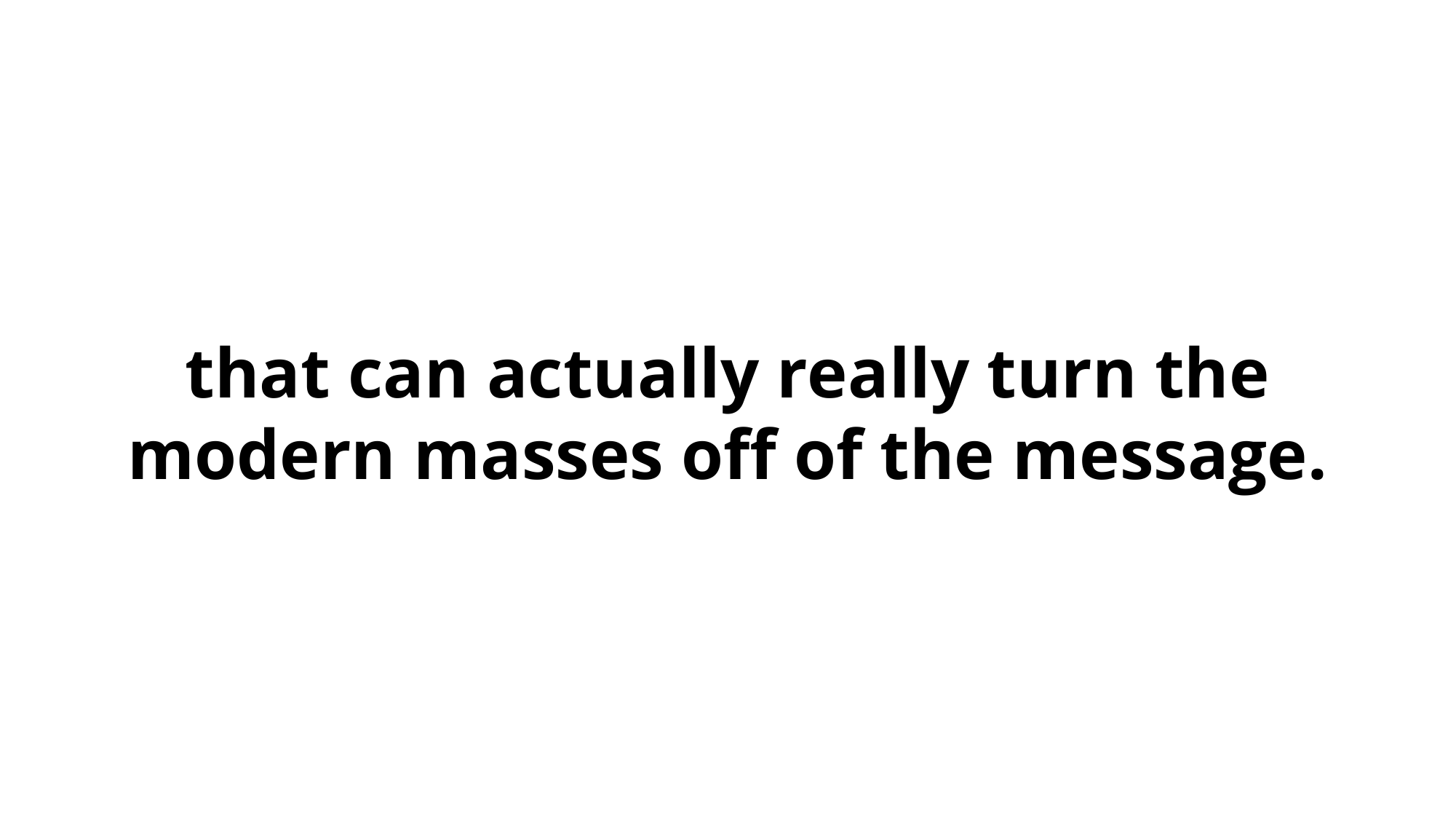

that can actually really turn the modern masses off of the message.